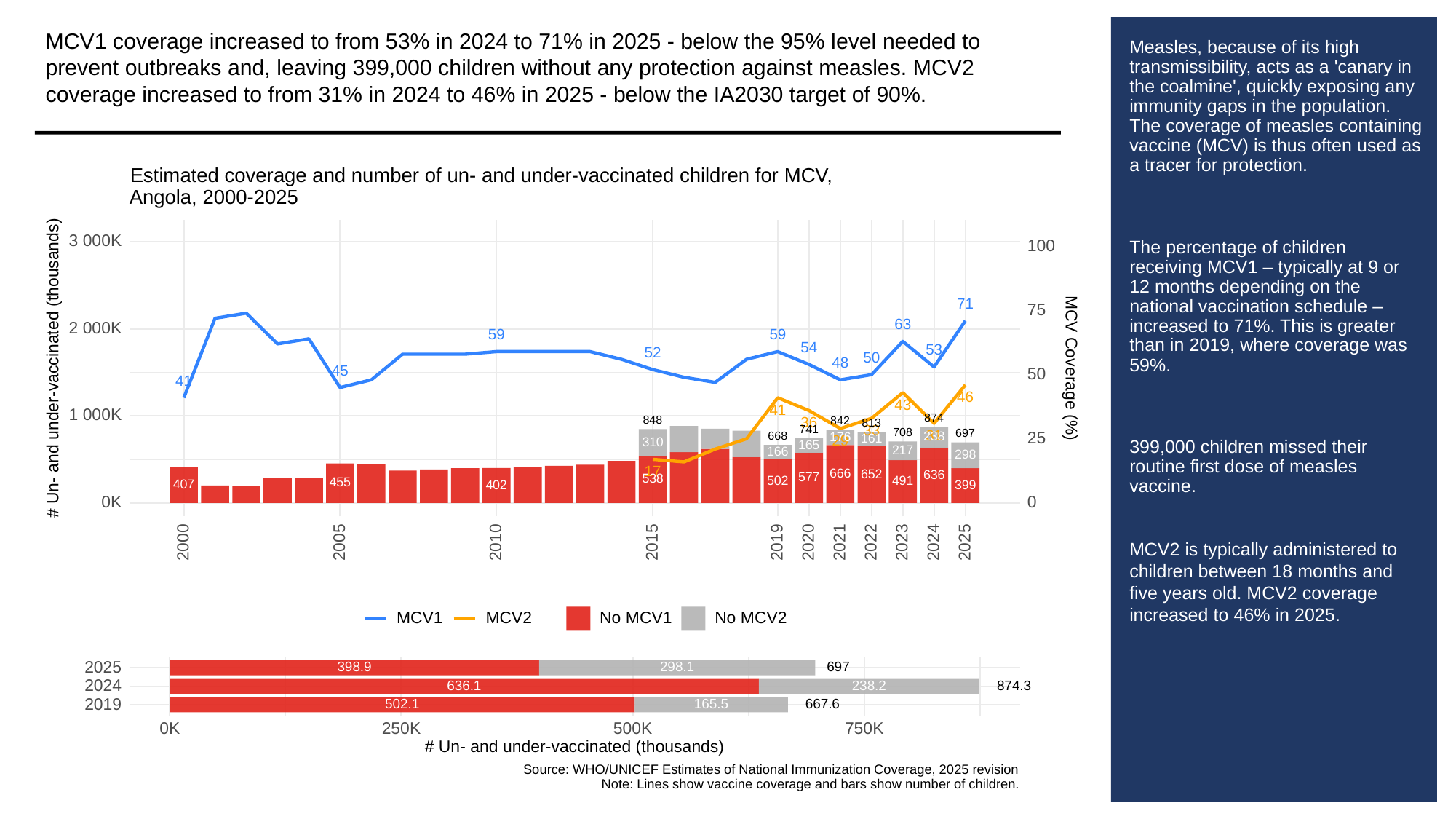

MCV1 coverage increased to from 53% in 2024 to 71% in 2025 - below the 95% level needed to prevent outbreaks and, leaving 399,000 children without any protection against measles. MCV2 coverage increased to from 31% in 2024 to 46% in 2025 - below the IA2030 target of 90%.
# Measles, because of its high transmissibility, acts as a 'canary in the coalmine', quickly exposing any immunity gaps in the population. The coverage of measles containing vaccine (MCV) is thus often used as a tracer for protection.

The percentage of children receiving MCV1 – typically at 9 or 12 months depending on the national vaccination schedule – increased to 71%. This is greater than in 2019, where coverage was 59%.

399,000 children missed their routine first dose of measles vaccine.

MCV2 is typically administered to children between 18 months and five years old. MCV2 coverage increased to 46% in 2025.

Estimated coverage and number of un- and under-vaccinated children for MCV,
Angola, 2000-2025

3 000K
100

71
75

63
2 000K

59
59
54
53
52
50
48
# Un- and under-vaccinated (thousands)
MCV Coverage (%)
45
50

41

46
43
41
1 000K
874

848
842
36
813
33
741

708

697

31
668

238
176
25
161
29
310

165

217

166

298

17

666

652
636

577
538
502
491

455
407
402
399

0K
0

2023
2000
2005
2010
2015
2019
2020
2021
2022
2024
2025

MCV1
MCV2
No MCV1
No MCV2

2025
398.9
298.1
697

2024
636.1
238.2
874.3

2019
502.1
165.5
667.6

0K
250K
500K
750K
# Un- and under-vaccinated (thousands)
Source: WHO/UNICEF Estimates of National Immunization Coverage, 2025 revision
Note: Lines show vaccine coverage and bars show number of children.